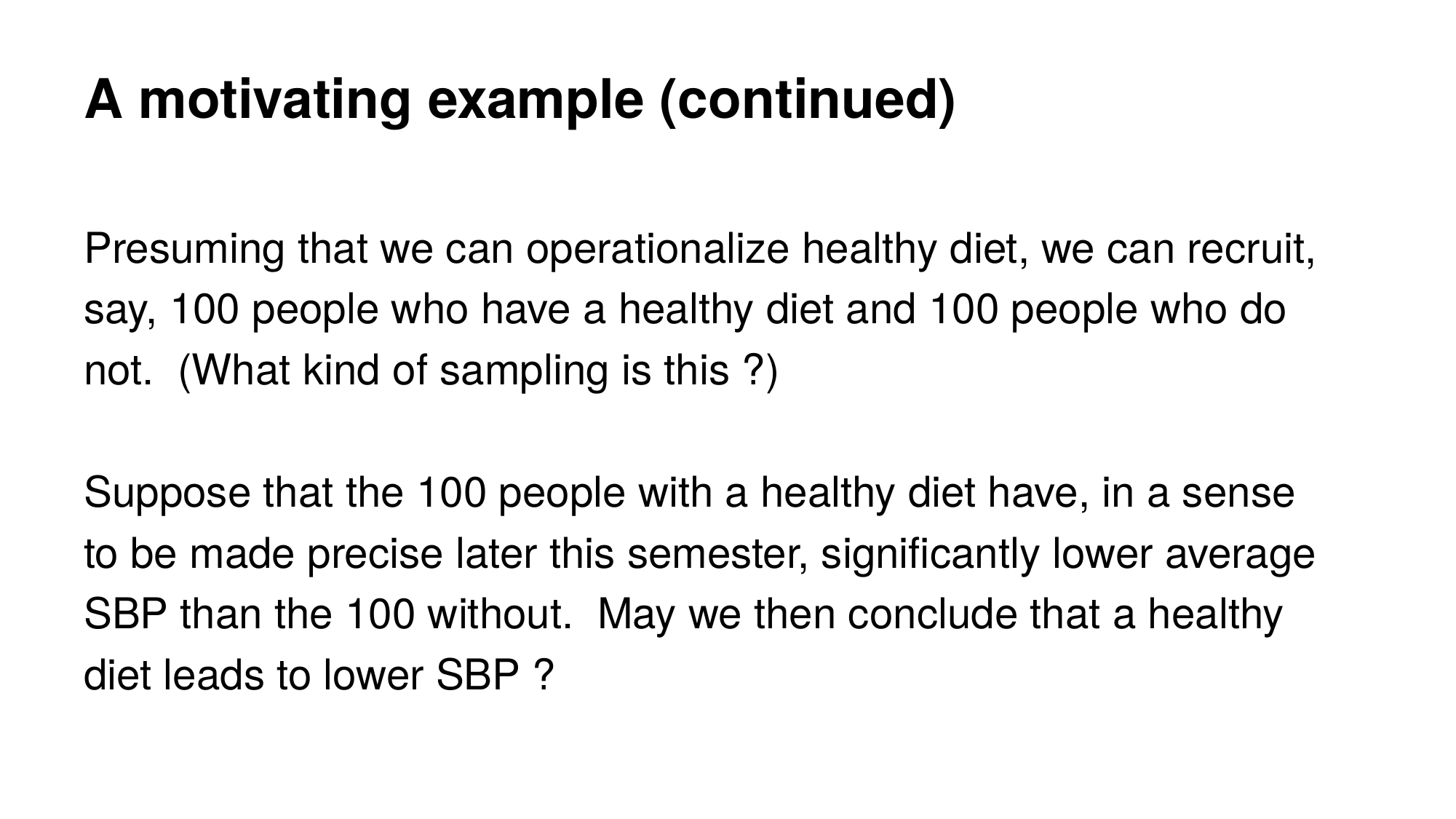

# A motivating example (continued)
Presuming that we can operationalize healthy diet, we can recruit, say, 100 people who have a healthy diet and 100 people who do not.  (What kind of sampling is this ?)

Suppose that the 100 people with a healthy diet have, in a sense to be made precise later this semester, significantly lower average SBP than the 100 without.  May we then conclude that a healthy diet leads to lower SBP ?